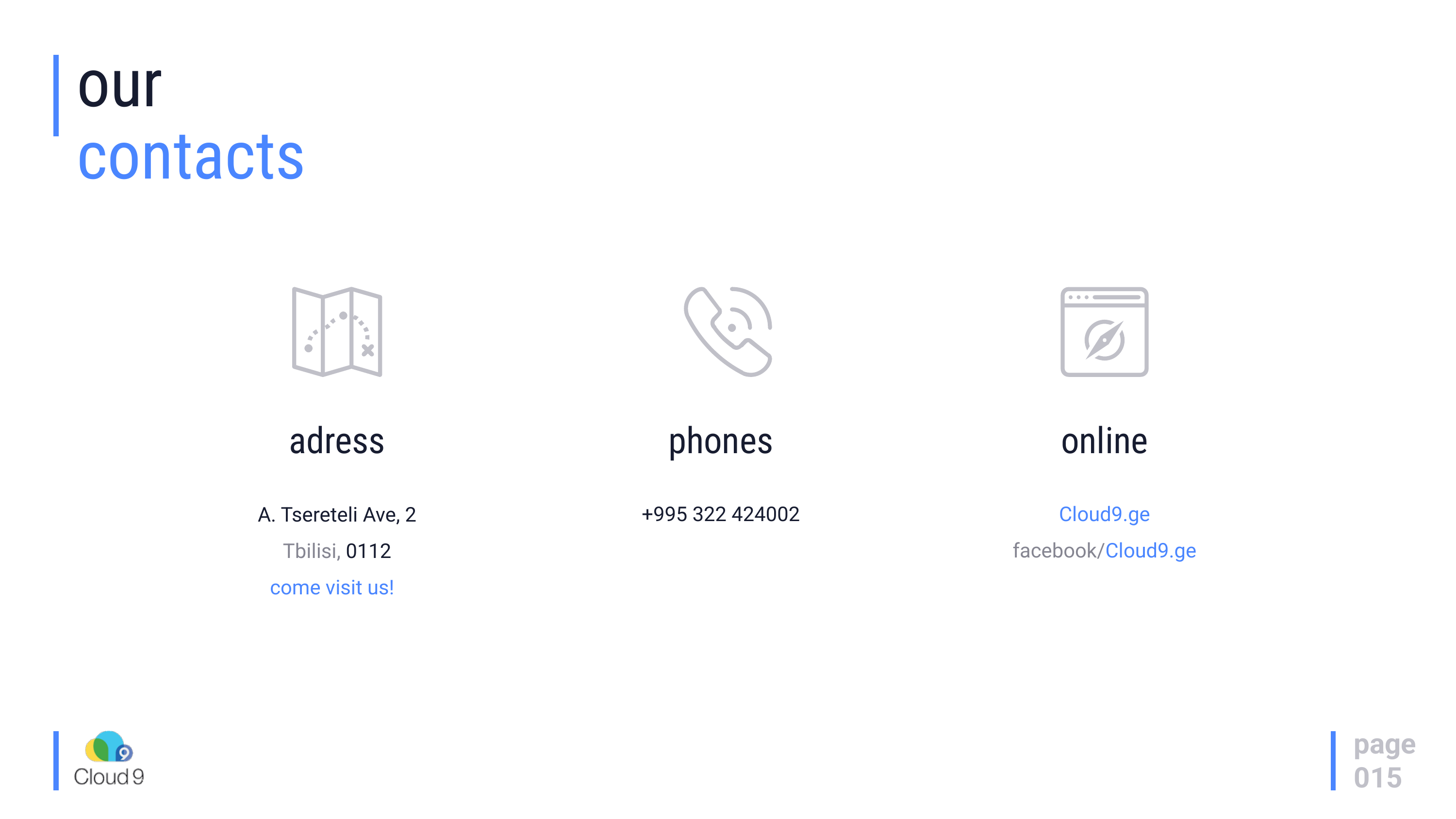

# our contacts

adress
A. Tsereteli Ave, 2
Tbilisi, 0112
come visit us!

phones
+995 322 424002

online
Cloud9.ge
facebook/Cloud9.ge
page
015